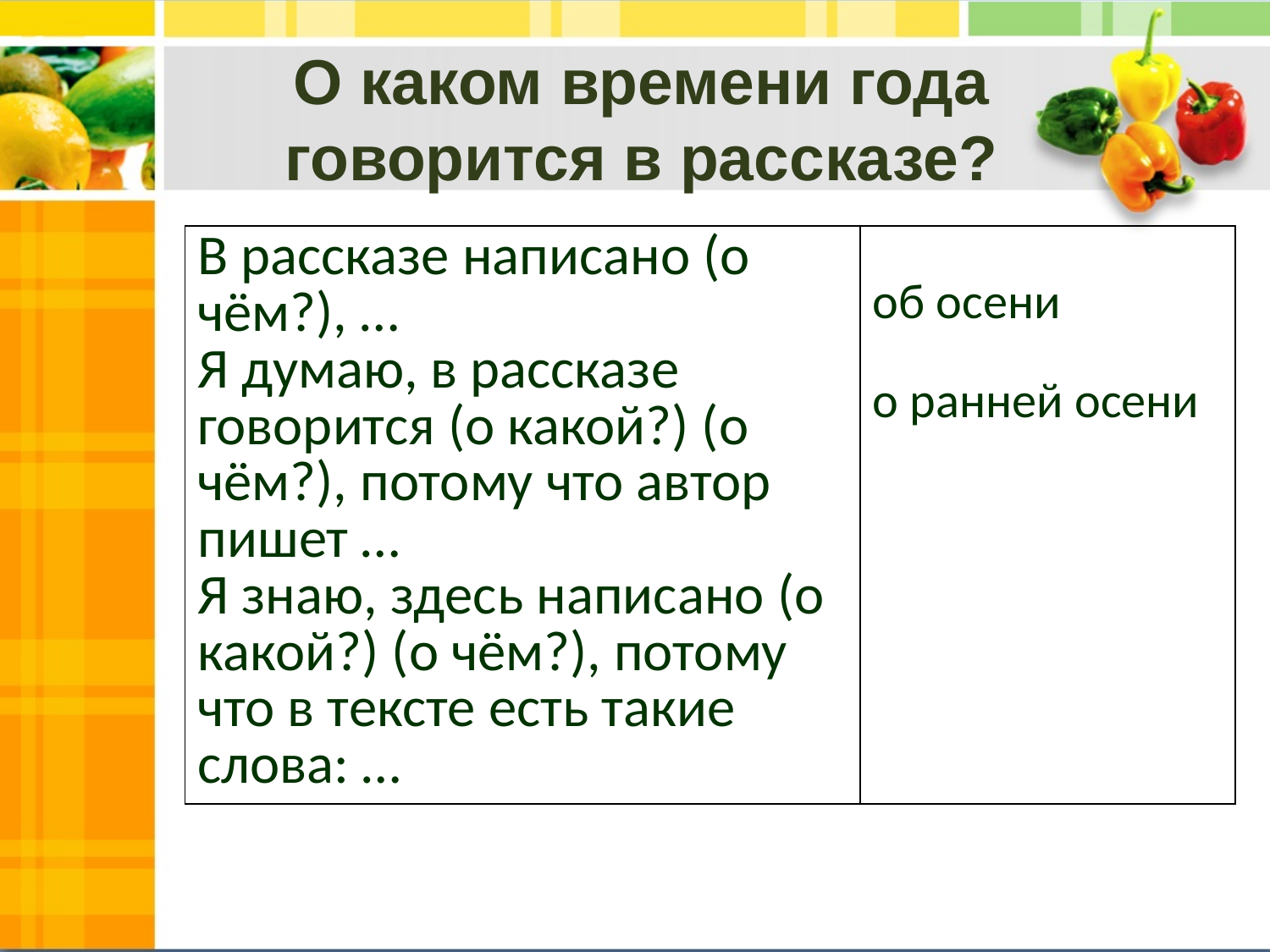

# О каком времени года говорится в рассказе?
| В рассказе написано (о чём?), … Я думаю, в рассказе говорится (о какой?) (о чём?), потому что автор пишет … Я знаю, здесь написано (о какой?) (о чём?), потому что в тексте есть такие слова: … | об осени о ранней осени |
| --- | --- |